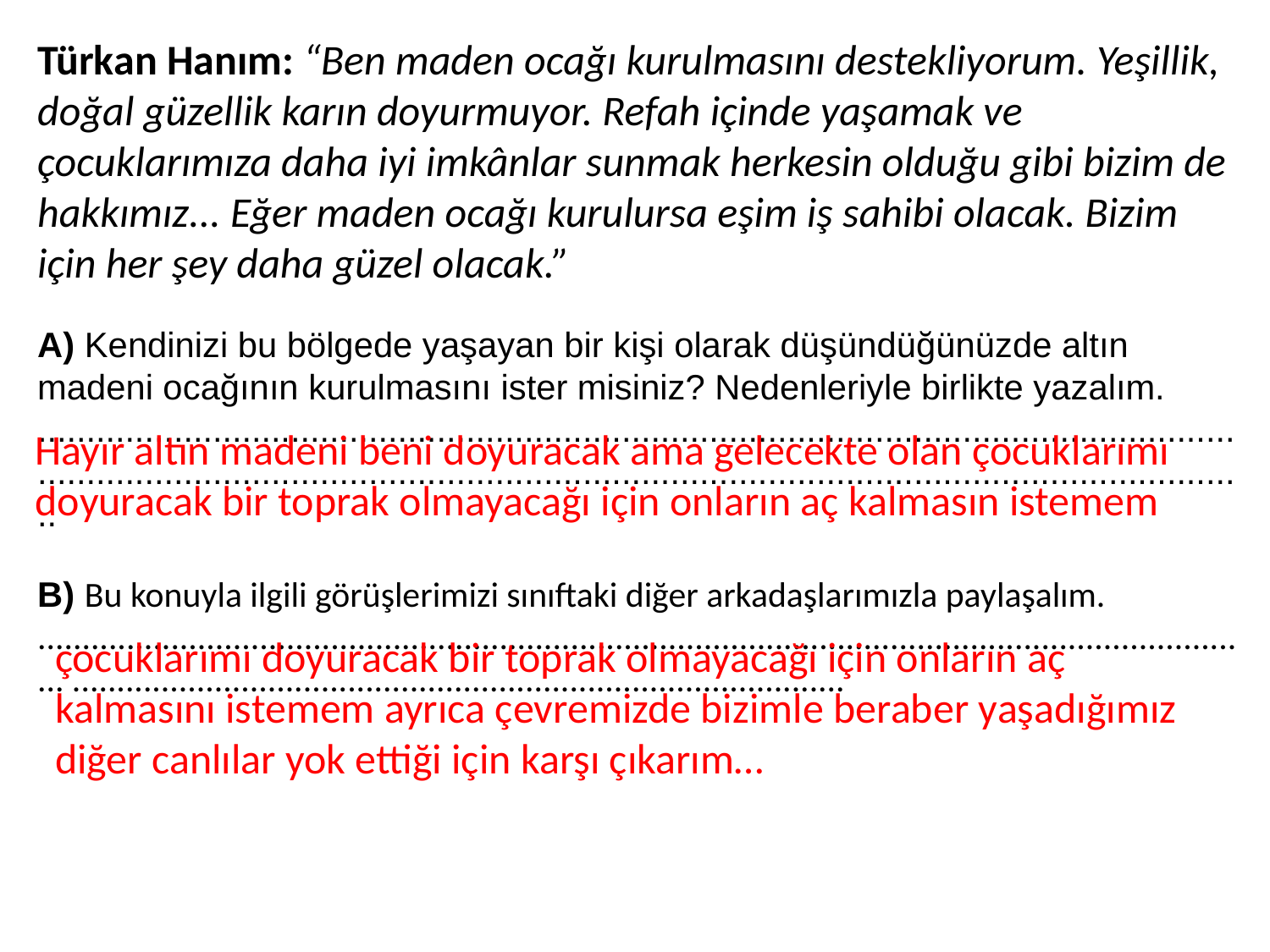

Türkan Hanım: “Ben maden ocağı kurulmasını destekliyorum. Yeşillik, doğal güzellik karın doyurmuyor. Refah içinde yaşamak ve çocuklarımıza daha iyi imkânlar sunmak herkesin olduğu gibi bizim de hakkımız... Eğer maden ocağı kurulursa eşim iş sahibi olacak. Bizim için her şey daha güzel olacak.”
A) Kendinizi bu bölgede yaşayan bir kişi olarak düşündüğünüzde altın madeni ocağının kurulmasını ister misiniz? Nedenleriyle birlikte yazalım.
........................................................................................................................................................................................................................................................
Hayır altın madeni beni doyuracak ama gelecekte olan çocuklarımı doyuracak bir toprak olmayacağı için onların aç kalmasın istemem
B) Bu konuyla ilgili görüşlerimizi sınıftaki diğer arkadaşlarımızla paylaşalım.
.......................................................................................................................................... .......................................................................................
çocuklarımı doyuracak bir toprak olmayacağı için onların aç kalmasını istemem ayrıca çevremizde bizimle beraber yaşadığımız diğer canlılar yok ettiği için karşı çıkarım…